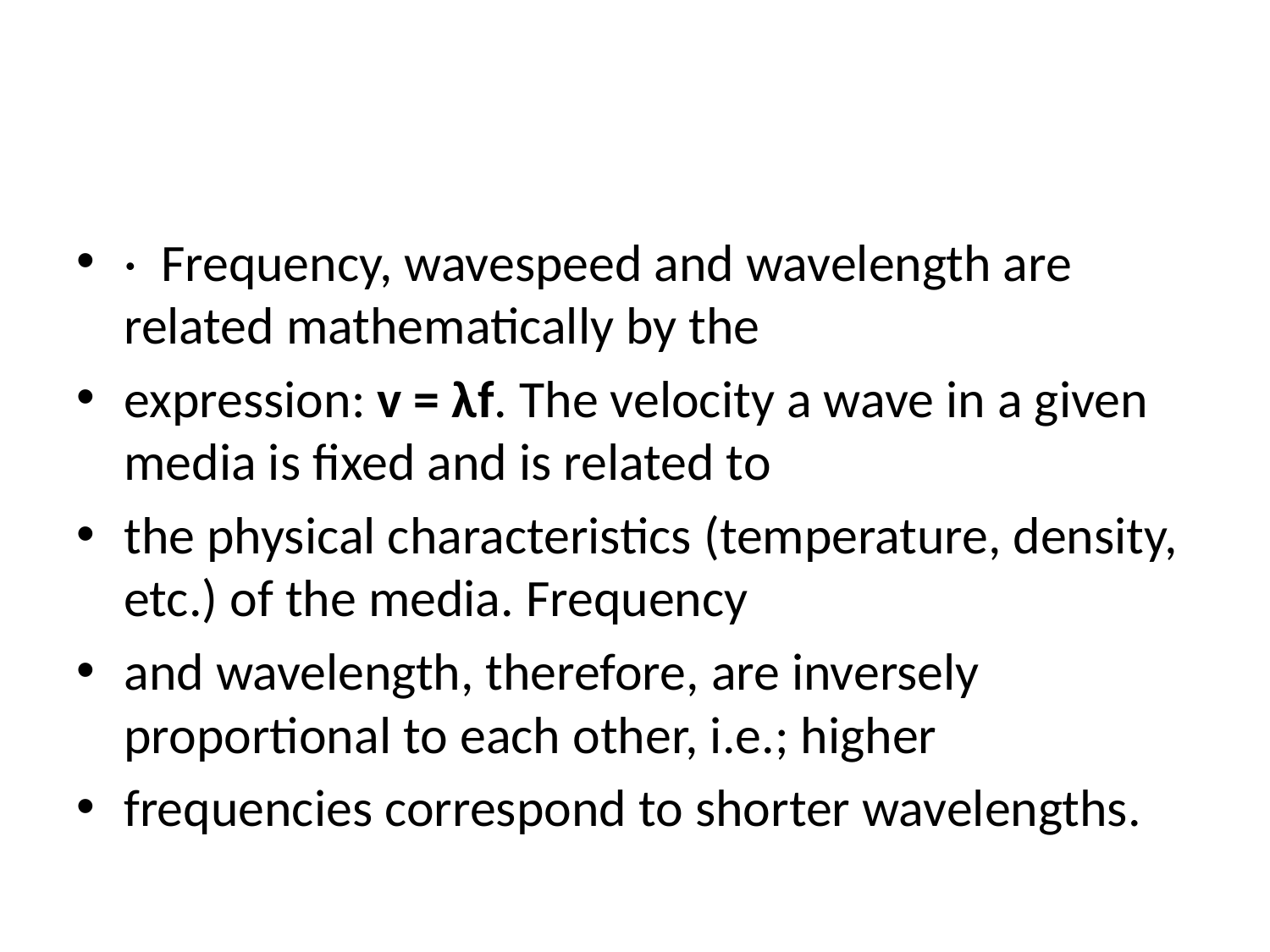

#
·  Frequency, wavespeed and wavelength are related mathematically by the
expression: v = λf. The velocity a wave in a given media is fixed and is related to
the physical characteristics (temperature, density, etc.) of the media. Frequency
and wavelength, therefore, are inversely proportional to each other, i.e.; higher
frequencies correspond to shorter wavelengths.